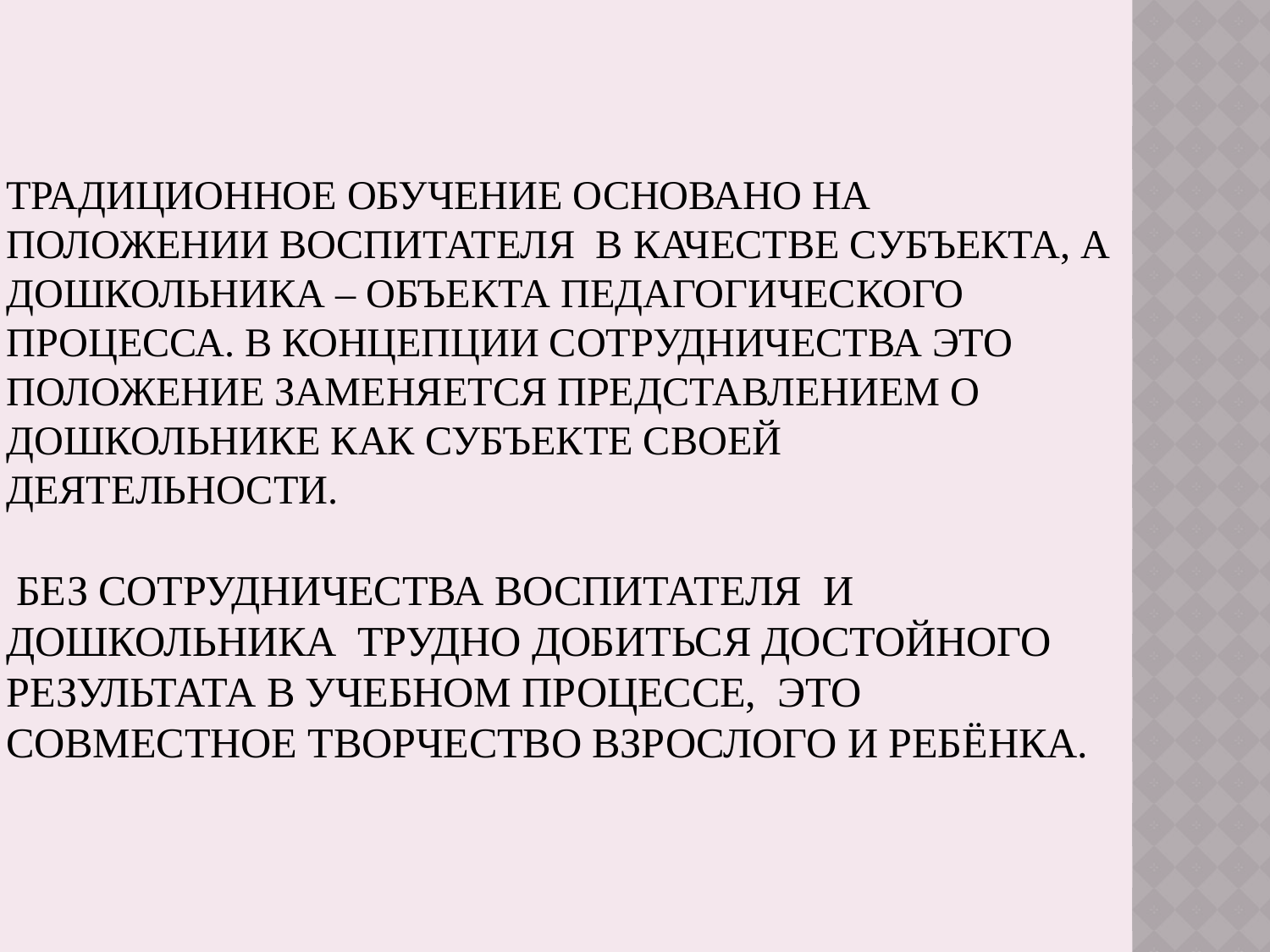

# Традиционное обучение основано на положении воспитателя  в качестве субъекта, а дошкольника – объекта педагогического процесса. В концепции сотрудничества это положение заменяется представлением о дошкольнике как субъекте своей деятельности. Без сотрудничества воспитателя  и дошкольника  трудно добиться достойного результата в учебном процессе,  это совместное творчество взрослого и ребёнка.